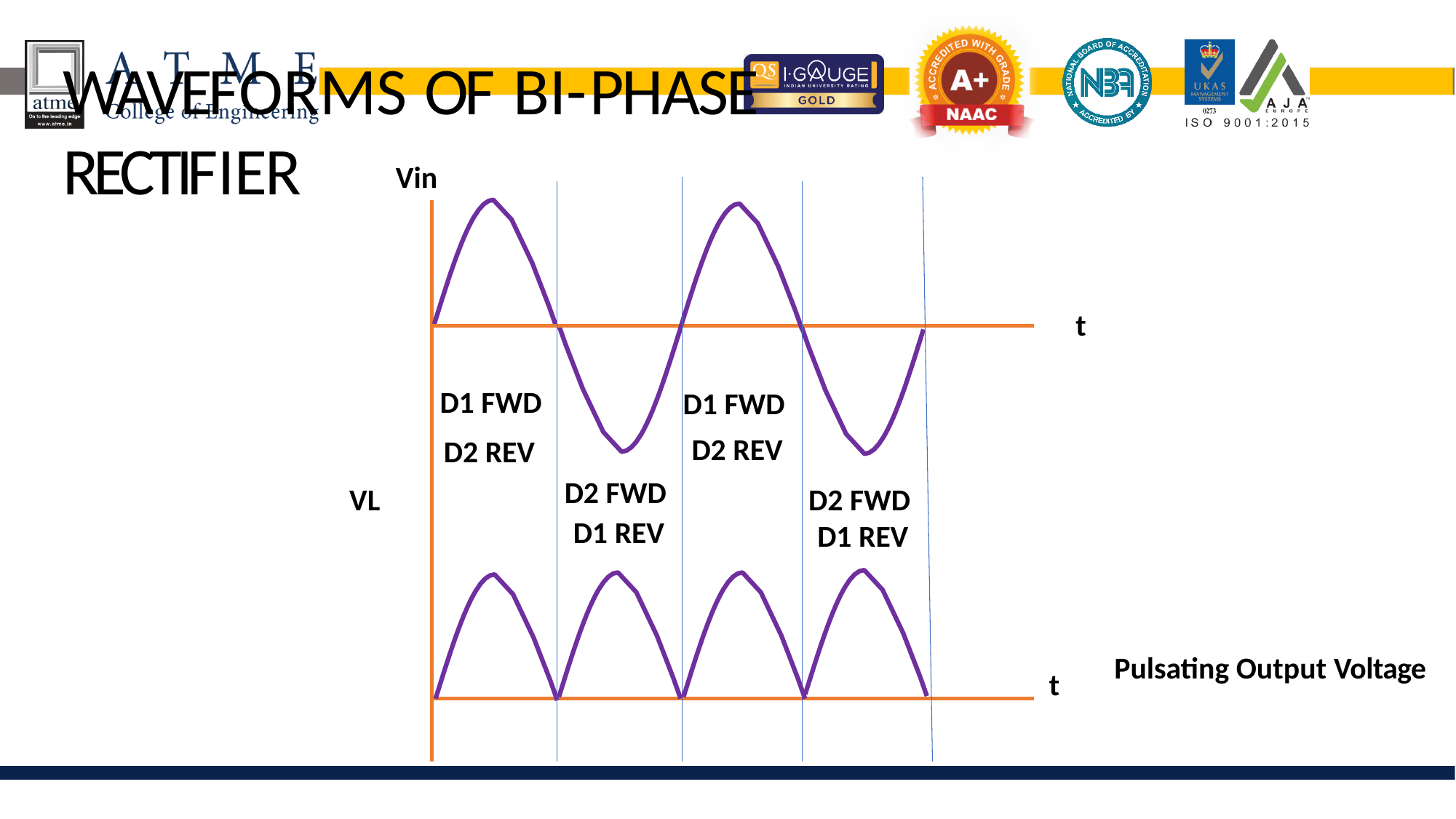

# WAVEFORMS OF BI-PHASE RECTIFIER
Vin

t
D1 FWD  D2 REV
D1 FWD  D2 REV
D2 FWD  D1 REV
D2 FWD  D1 REV
VL

Pulsating Output Voltage
t